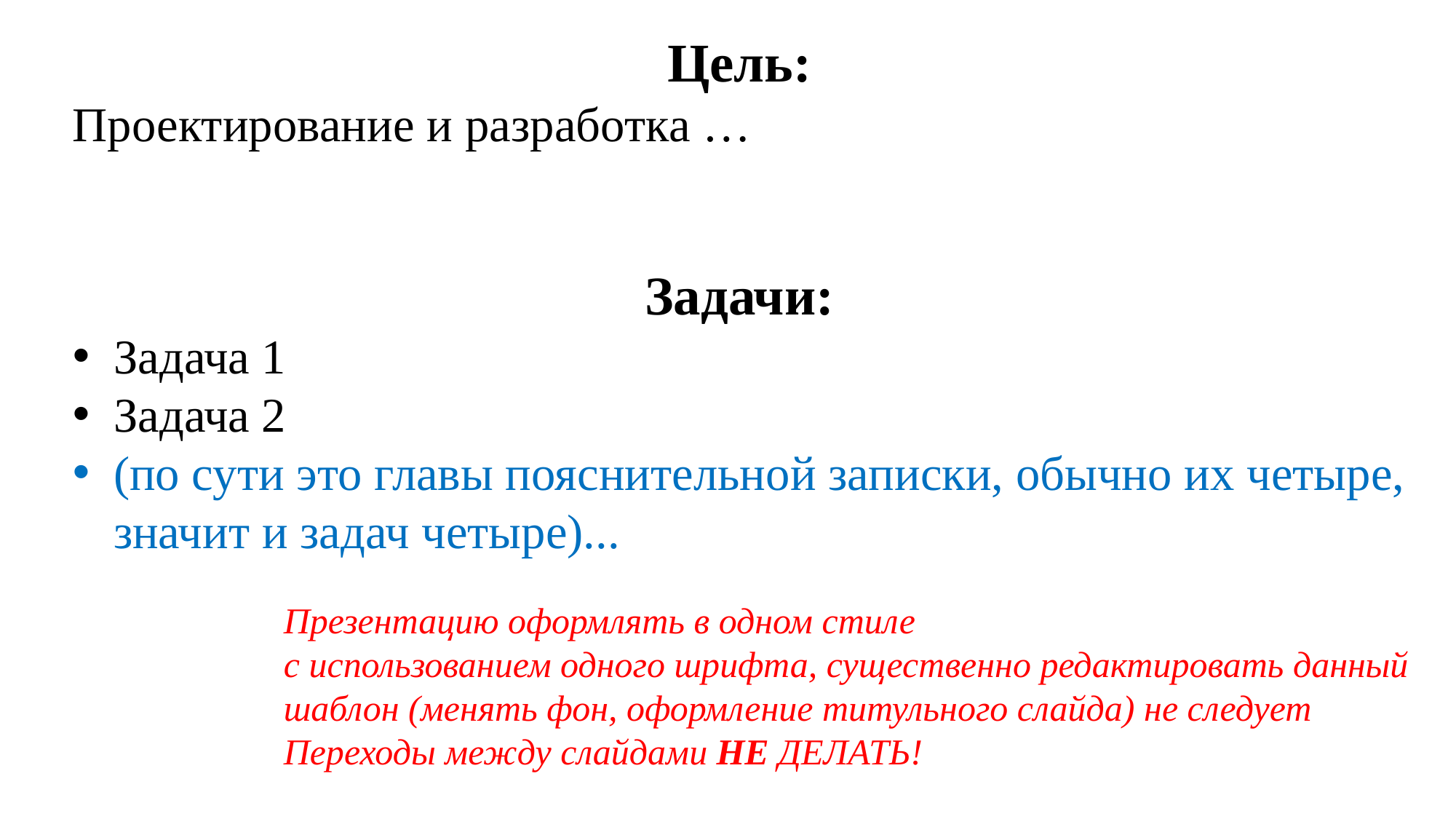

Цель:
Проектирование и разработка …
Задачи:
Задача 1
Задача 2
(по сути это главы пояснительной записки, обычно их четыре, значит и задач четыре)...

Презентацию оформлять в одном стиле
с использованием одного шрифта, существенно редактировать данный шаблон (менять фон, оформление титульного слайда) не следует
Переходы между слайдами НЕ ДЕЛАТЬ!